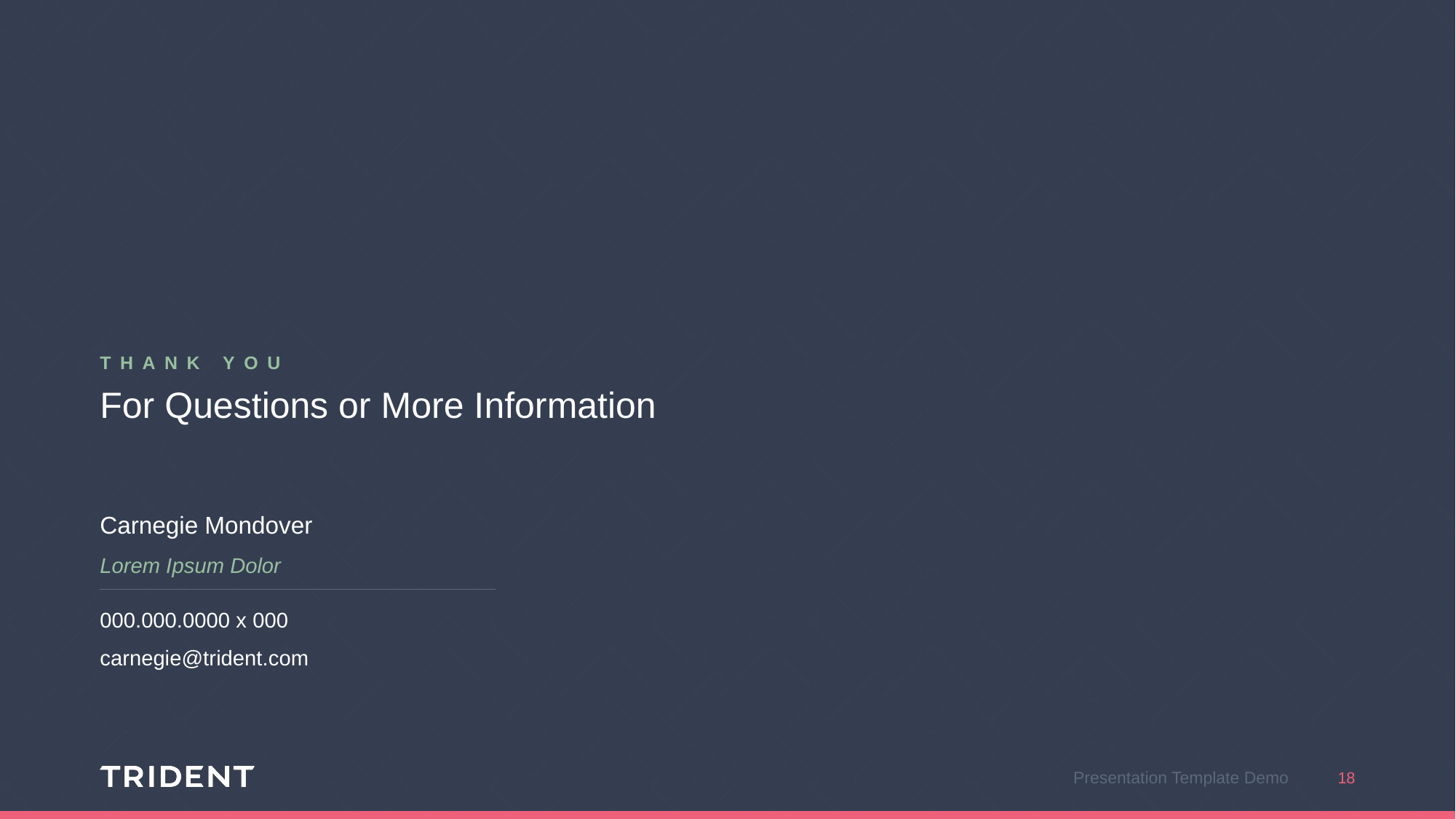

THANK YOU
For Questions or More Information
Carnegie Mondover
Lorem Ipsum Dolor
000.000.0000 x 000
carnegie@trident.com
18
Presentation Template Demo